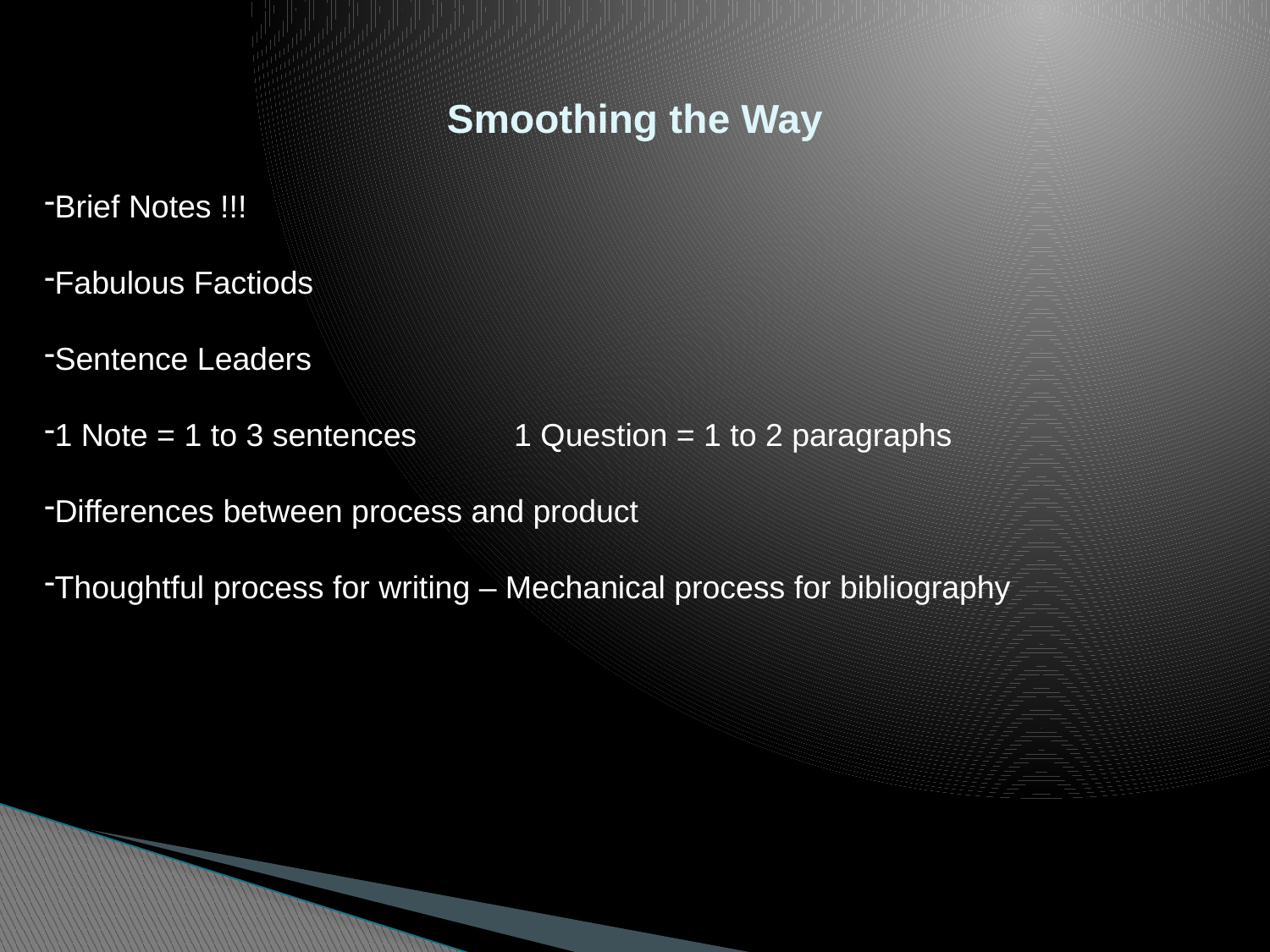

# Smoothing the Way
Brief Notes !!!

Fabulous Factiods

Sentence Leaders

1 Note = 1 to 3 sentences           1 Question = 1 to 2 paragraphs

Differences between process and product

Thoughtful process for writing – Mechanical process for bibliography